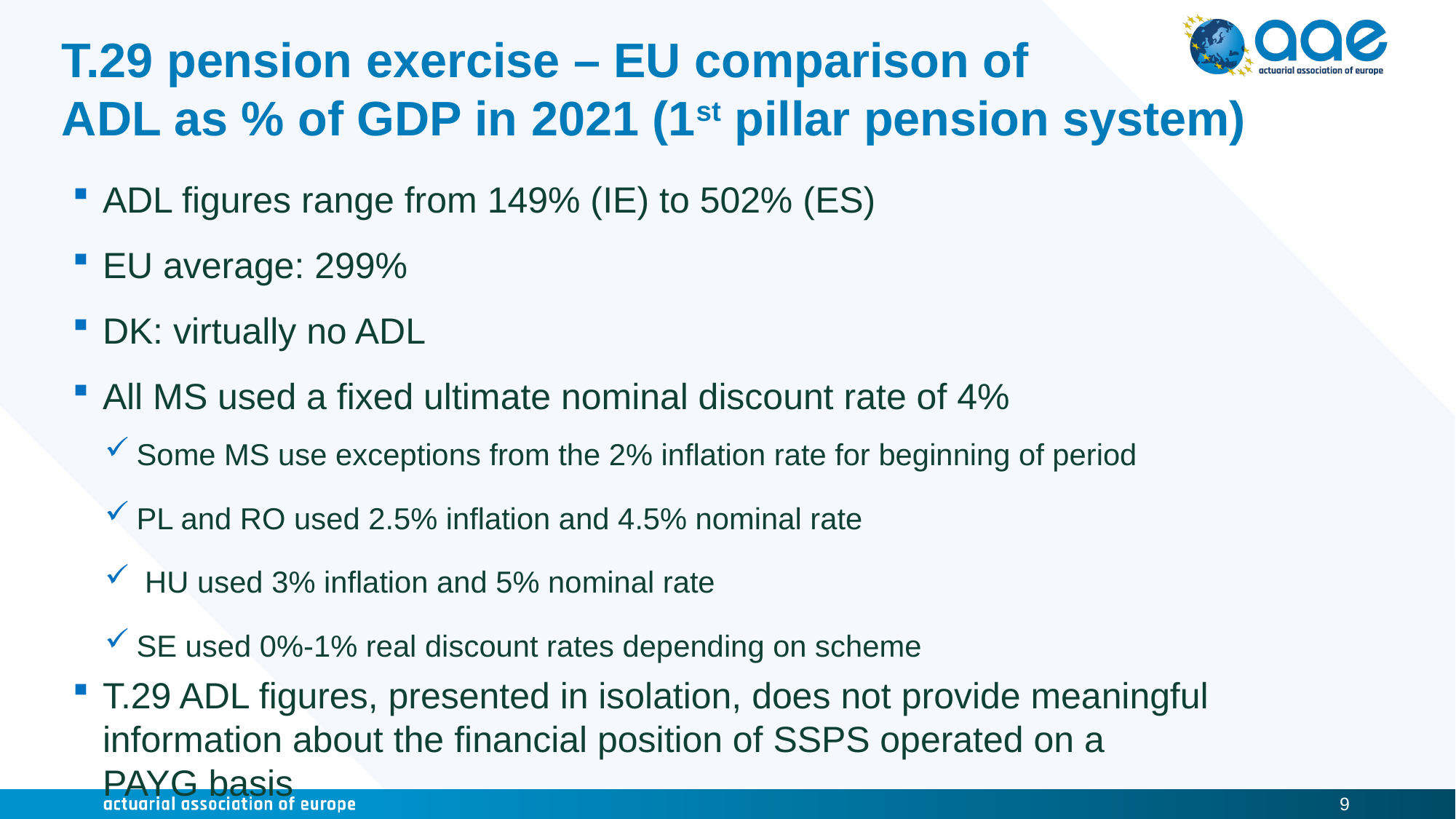

# T.29 pension exercise – EU comparison of ADL as % of GDP in 2021 (1st pillar pension system)
ADL figures range from 149% (IE) to 502% (ES)
EU average: 299%
DK: virtually no ADL
All MS used a fixed ultimate nominal discount rate of 4%
Some MS use exceptions from the 2% inflation rate for beginning of period
PL and RO used 2.5% inflation and 4.5% nominal rate
 HU used 3% inflation and 5% nominal rate
SE used 0%-1% real discount rates depending on scheme
T.29 ADL figures, presented in isolation, does not provide meaningful information about the financial position of SSPS operated on a PAYG basis

9